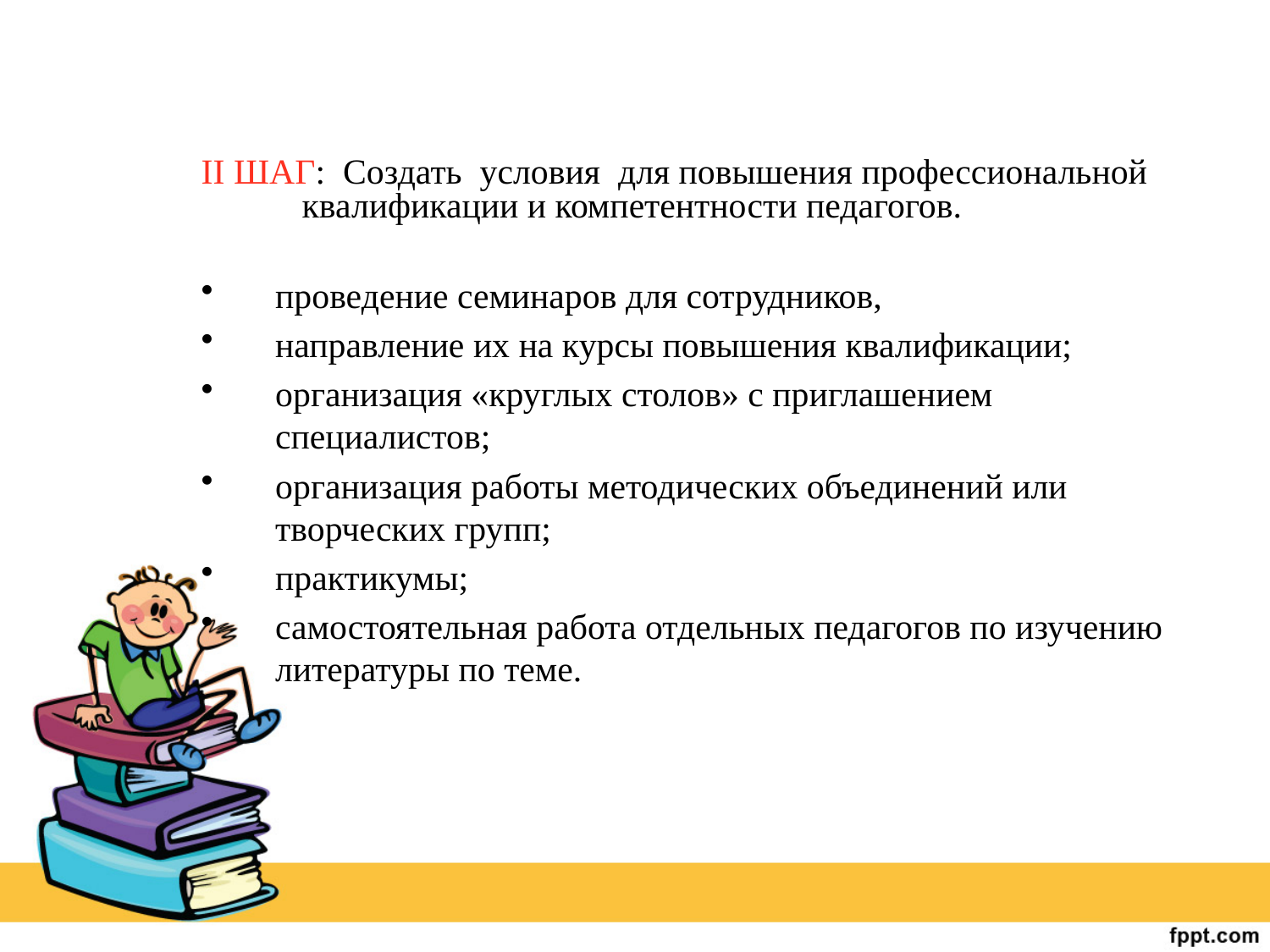

II ШАГ:  Создать  условия  для повышения профессиональной           квалификации и компетентности педагогов.

проведение семинаров для сотрудников,
направление их на курсы повышения квалификации;
организация «круглых столов» с приглашением   специалистов;
организация работы методических объединений или творческих групп;
практикумы;
самостоятельная работа отдельных педагогов по изучению литературы по теме.
#